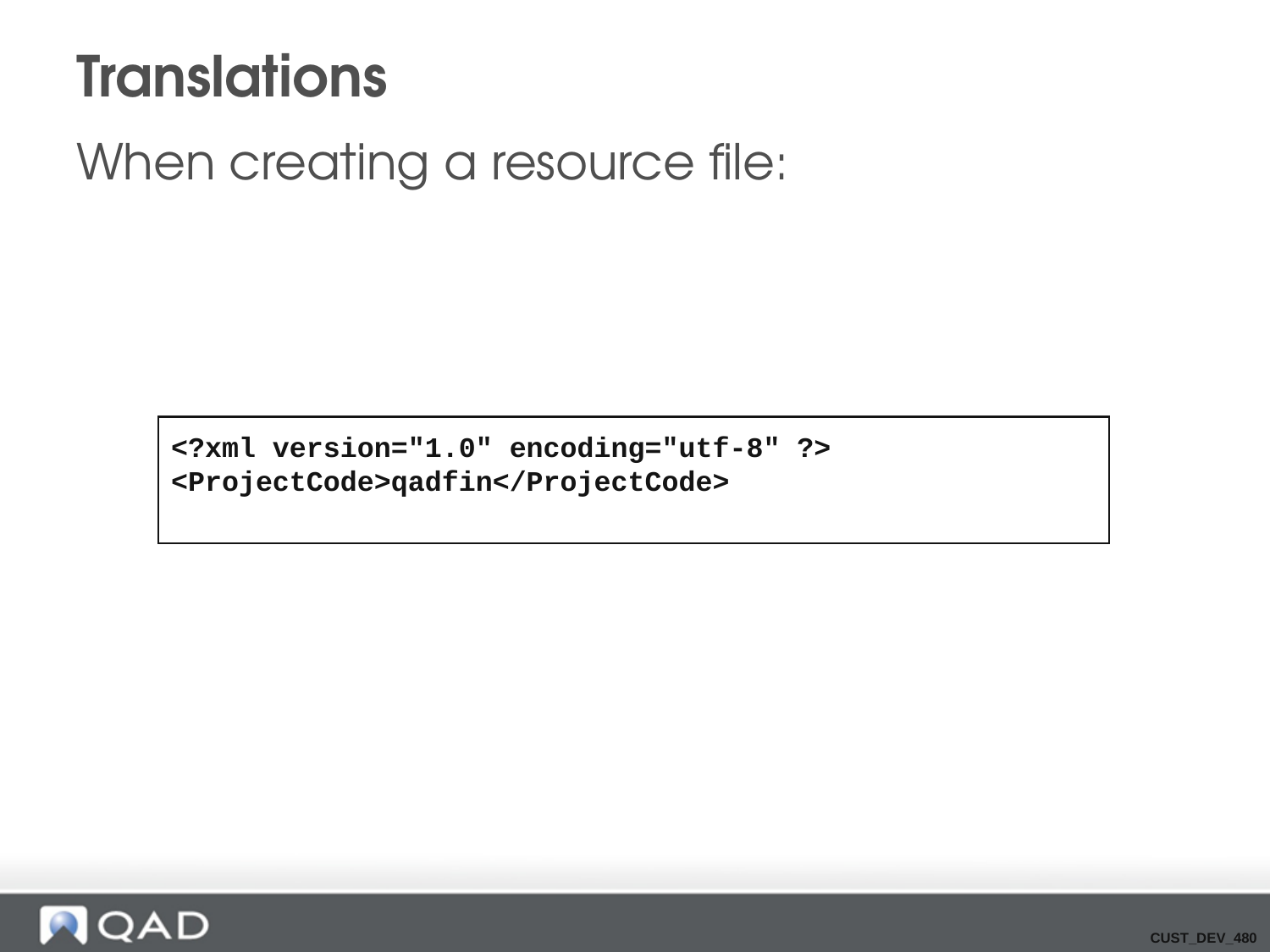

# Translations
When creating a resource file:
<?xml version="1.0" encoding="utf-8" ?>
<ProjectCode>qadfin</ProjectCode>

CUST_DEV_480